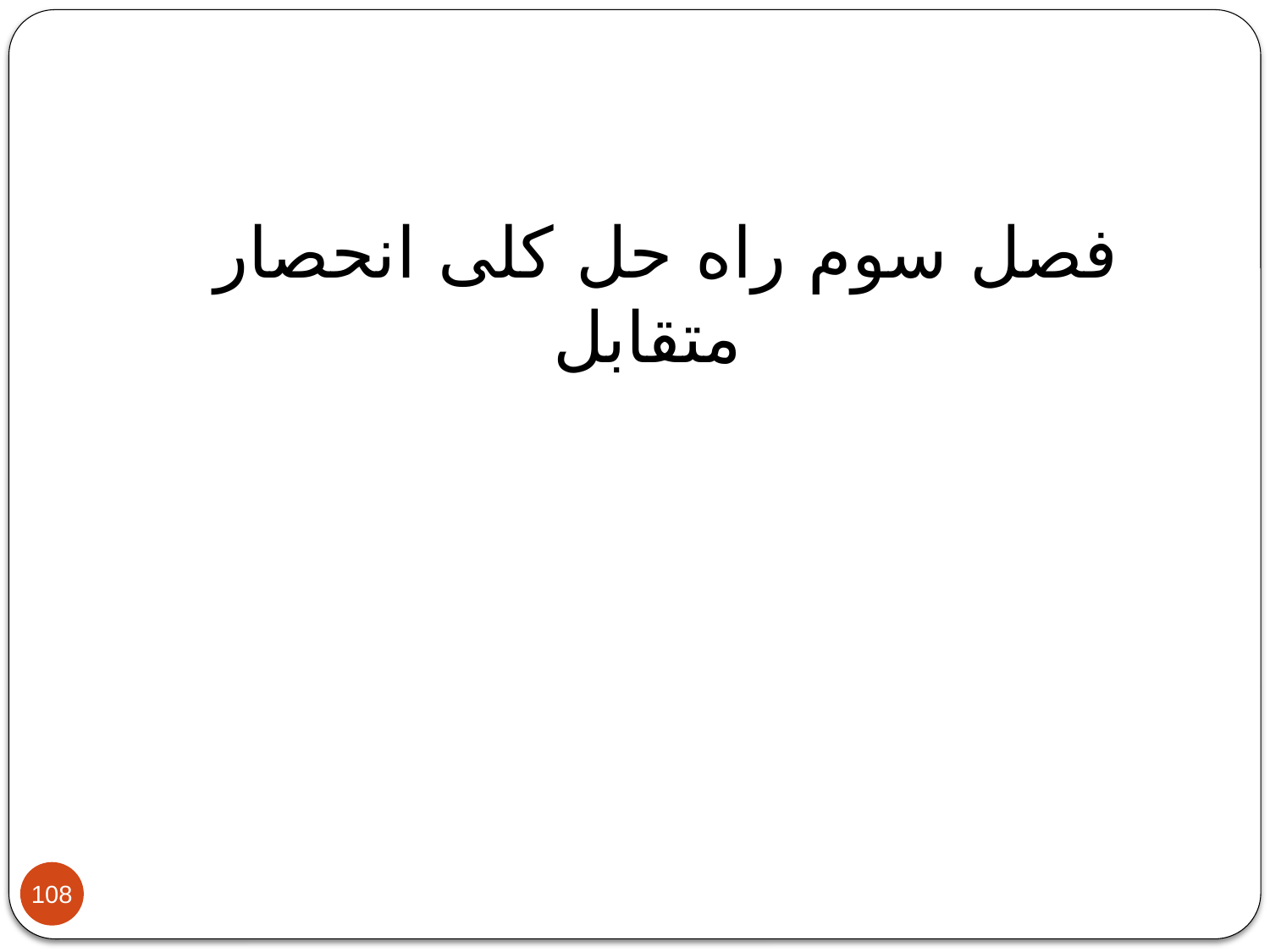

فصل سوم راه حل کلی انحصار متقابل
108